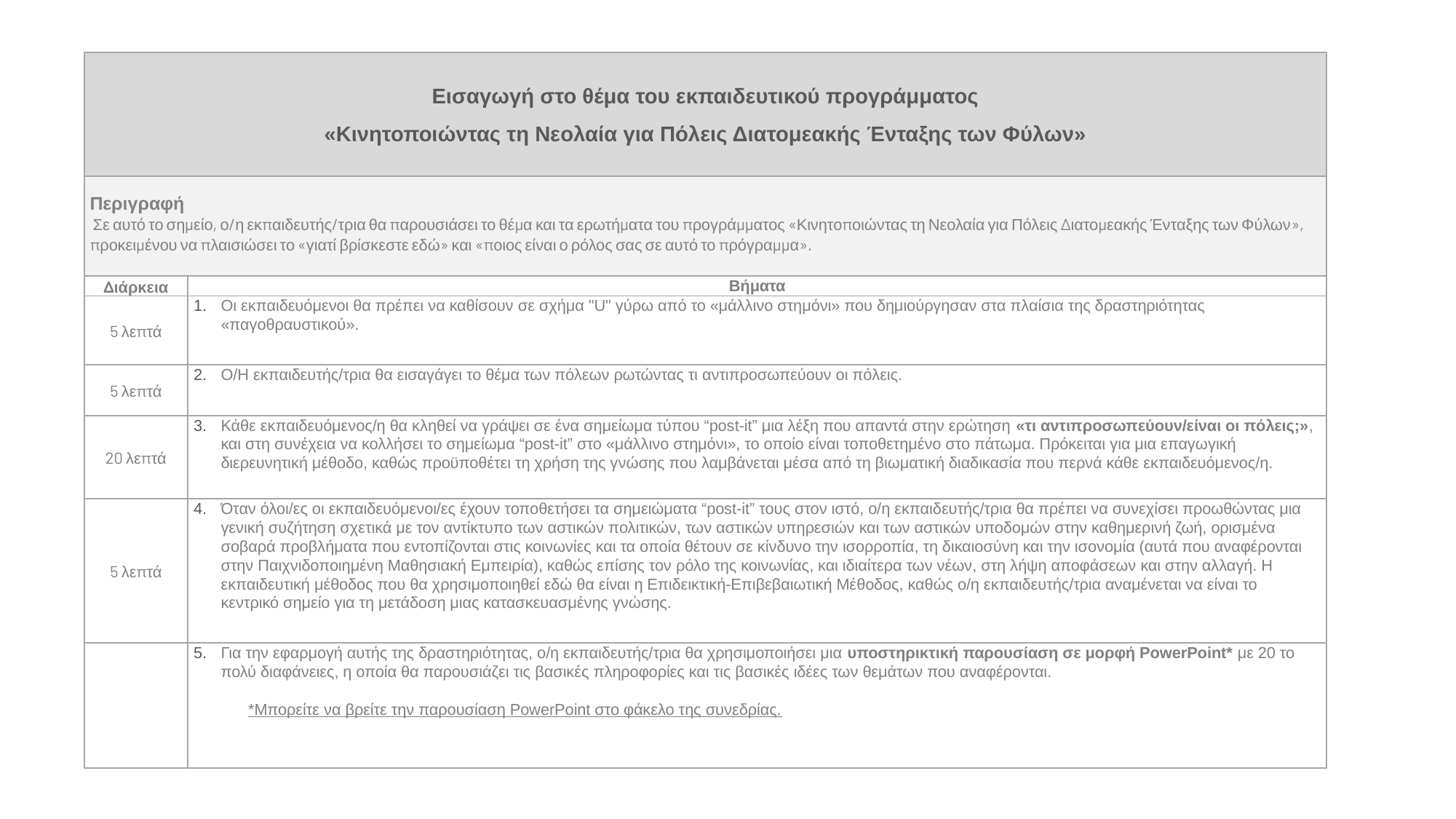

| Εισαγωγή στο θέμα του εκπαιδευτικού προγράμματος «Κινητοποιώντας τη Νεολαία για Πόλεις Διατομεακής Ένταξης των Φύλων» |  |
| --- | --- |
| Περιγραφή Σε αυτό το σημείο, ο/η εκπαιδευτής/τρια θα παρουσιάσει το θέμα και τα ερωτήματα του προγράμματος «Κινητοποιώντας τη Νεολαία για Πόλεις Διατομεακής Ένταξης των Φύλων», προκειμένου να πλαισιώσει το «γιατί βρίσκεστε εδώ» και «ποιος είναι ο ρόλος σας σε αυτό το πρόγραμμα». |  |
| Διάρκεια | Βήματα |
| 5 λεπτά | Οι εκπαιδευόμενοι θα πρέπει να καθίσουν σε σχήμα "U" γύρω από το «μάλλινο στημόνι» που δημιούργησαν στα πλαίσια της δραστηριότητας «παγοθραυστικού». |
| 5 λεπτά | Ο/Η εκπαιδευτής/τρια θα εισαγάγει το θέμα των πόλεων ρωτώντας τι αντιπροσωπεύουν οι πόλεις. |
| 20 λεπτά | Κάθε εκπαιδευόμενος/η θα κληθεί να γράψει σε ένα σημείωμα τύπου “post-it” μια λέξη που απαντά στην ερώτηση «τι αντιπροσωπεύουν/είναι οι πόλεις;», και στη συνέχεια να κολλήσει το σημείωμα “post-it” στο «μάλλινο στημόνι», το οποίο είναι τοποθετημένο στο πάτωμα. Πρόκειται για μια επαγωγική διερευνητική μέθοδο, καθώς προϋποθέτει τη χρήση της γνώσης που λαμβάνεται μέσα από τη βιωματική διαδικασία που περνά κάθε εκπαιδευόμενος/η. |
| 5 λεπτά | Όταν όλοι/ες οι εκπαιδευόμενοι/ες έχουν τοποθετήσει τα σημειώματα “post-it” τους στον ιστό, ο/η εκπαιδευτής/τρια θα πρέπει να συνεχίσει προωθώντας μια γενική συζήτηση σχετικά με τον αντίκτυπο των αστικών πολιτικών, των αστικών υπηρεσιών και των αστικών υποδομών στην καθημερινή ζωή, ορισμένα σοβαρά προβλήματα που εντοπίζονται στις κοινωνίες και τα οποία θέτουν σε κίνδυνο την ισορροπία, τη δικαιοσύνη και την ισονομία (αυτά που αναφέρονται στην Παιχνιδοποιημένη Μαθησιακή Εμπειρία), καθώς επίσης τον ρόλο της κοινωνίας, και ιδιαίτερα των νέων, στη λήψη αποφάσεων και στην αλλαγή. Η εκπαιδευτική μέθοδος που θα χρησιμοποιηθεί εδώ θα είναι η Επιδεικτική-Επιβεβαιωτική Μέθοδος, καθώς ο/η εκπαιδευτής/τρια αναμένεται να είναι το κεντρικό σημείο για τη μετάδοση μιας κατασκευασμένης γνώσης. |
|  | Για την εφαρμογή αυτής της δραστηριότητας, ο/η εκπαιδευτής/τρια θα χρησιμοποιήσει μια υποστηρικτική παρουσίαση σε μορφή PowerPoint\* με 20 το πολύ διαφάνειες, η οποία θα παρουσιάζει τις βασικές πληροφορίες και τις βασικές ιδέες των θεμάτων που αναφέρονται.   \*Μπορείτε να βρείτε την παρουσίαση PowerPoint στο φάκελο της συνεδρίας. |